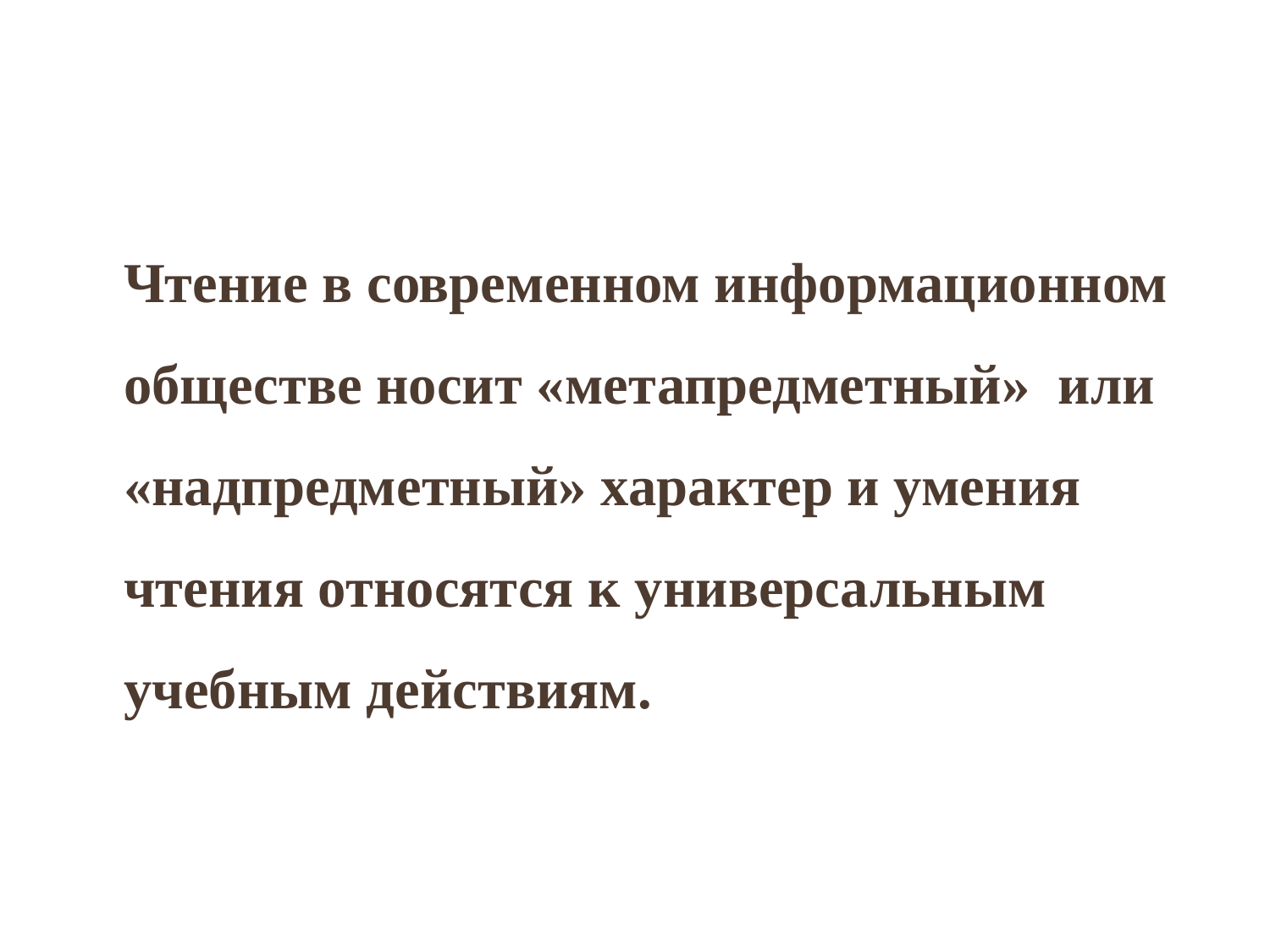

Чтение в современном информационном обществе носит «метапредметный»  или «надпредметный» характер и умения чтения относятся к универсальным учебным действиям.